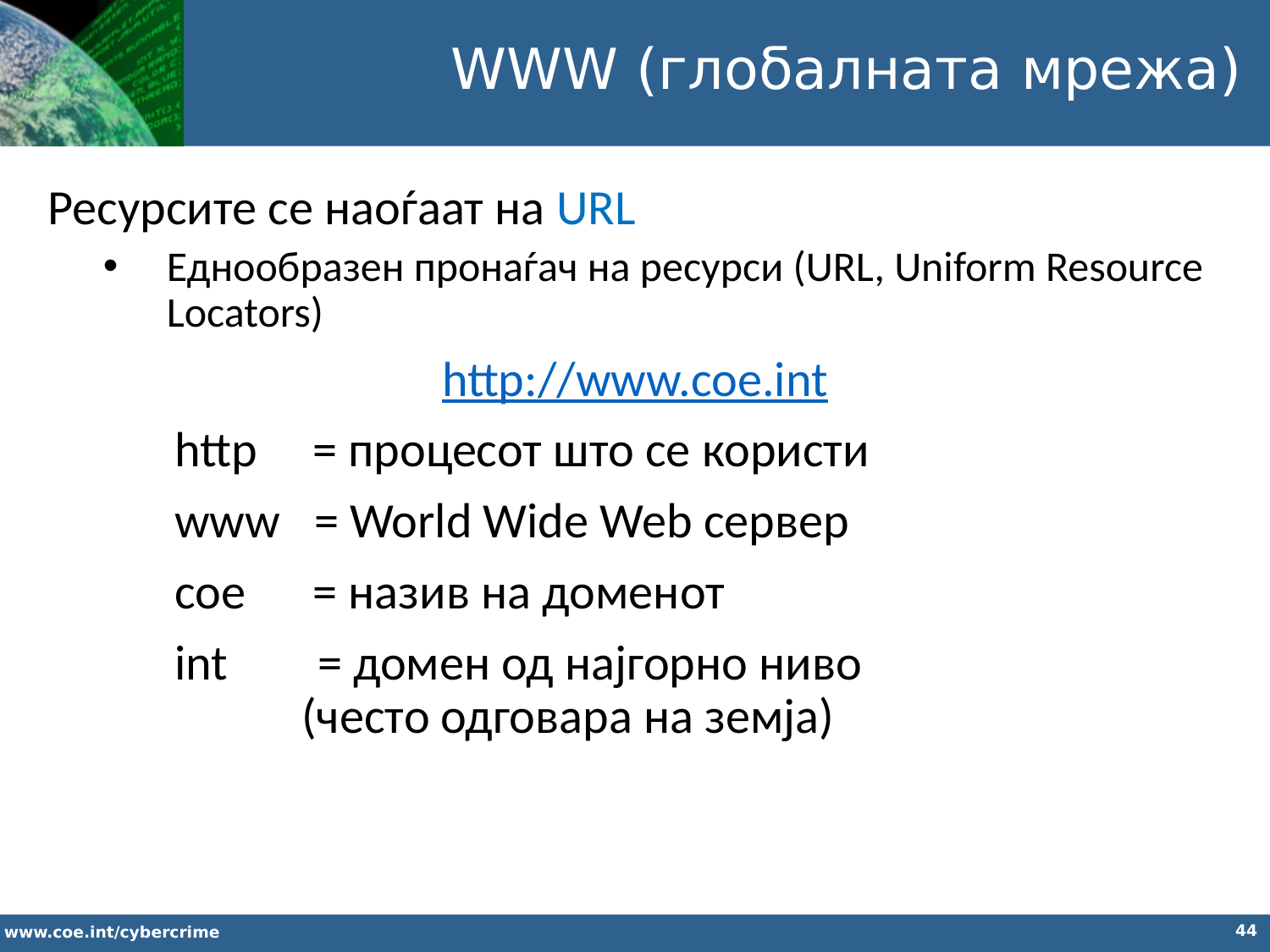

WWW (глобалната мрежа)
Ресурсите се наоѓаат на URL
Еднообразен пронаѓач на ресурси (URL, Uniform Resource Locators)
http://www.coe.int
	http 	 = процесот што се користи
	www   = World Wide Web сервер
	coe 	 = назив на доменот
	int        = домен од најгорно ниво
		(често одговара на земја)